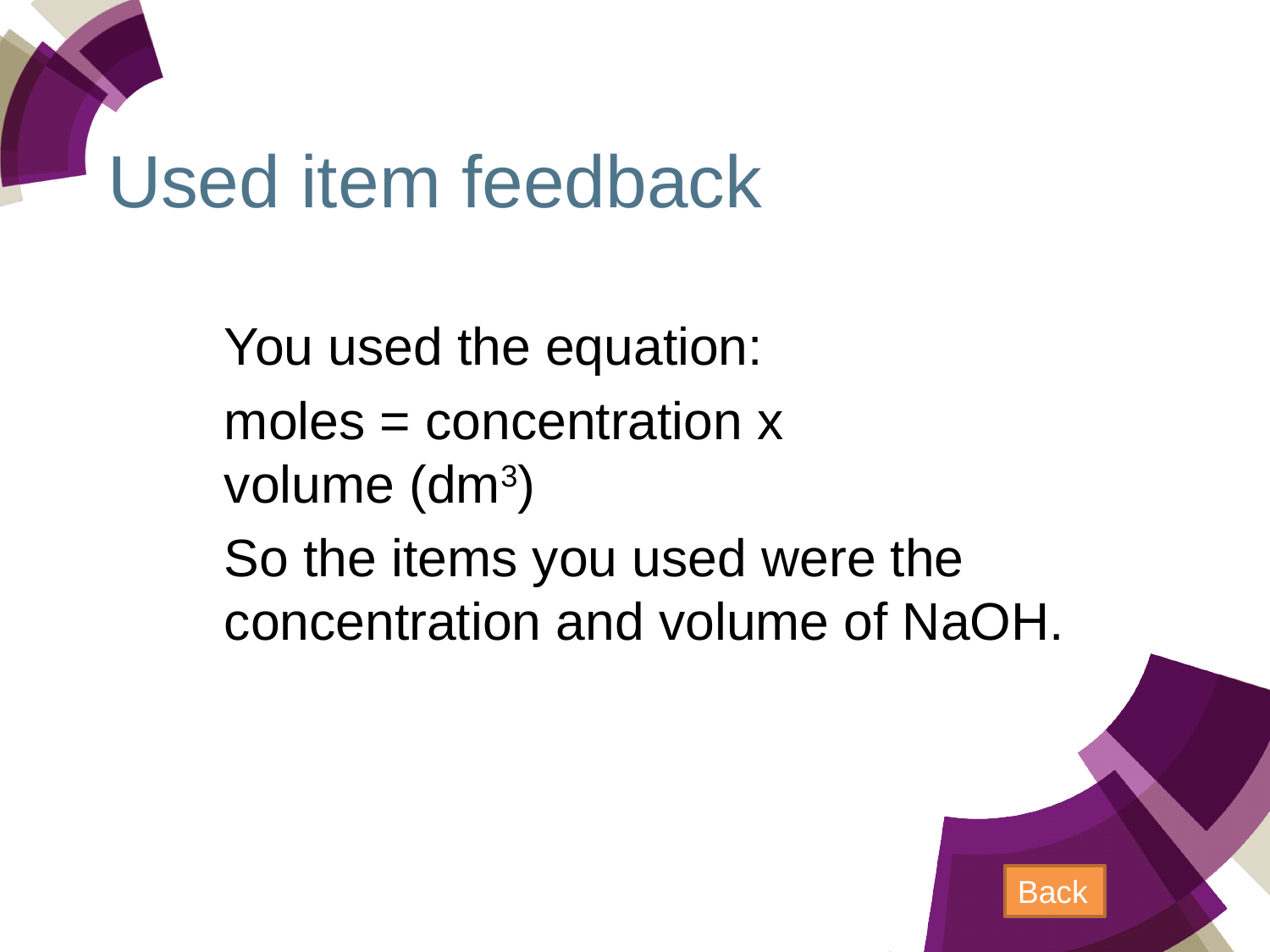

# Used item feedback
You used the equation:
moles = concentration x
volume (dm3)
So the items you used were the concentration and volume of NaOH.
Back